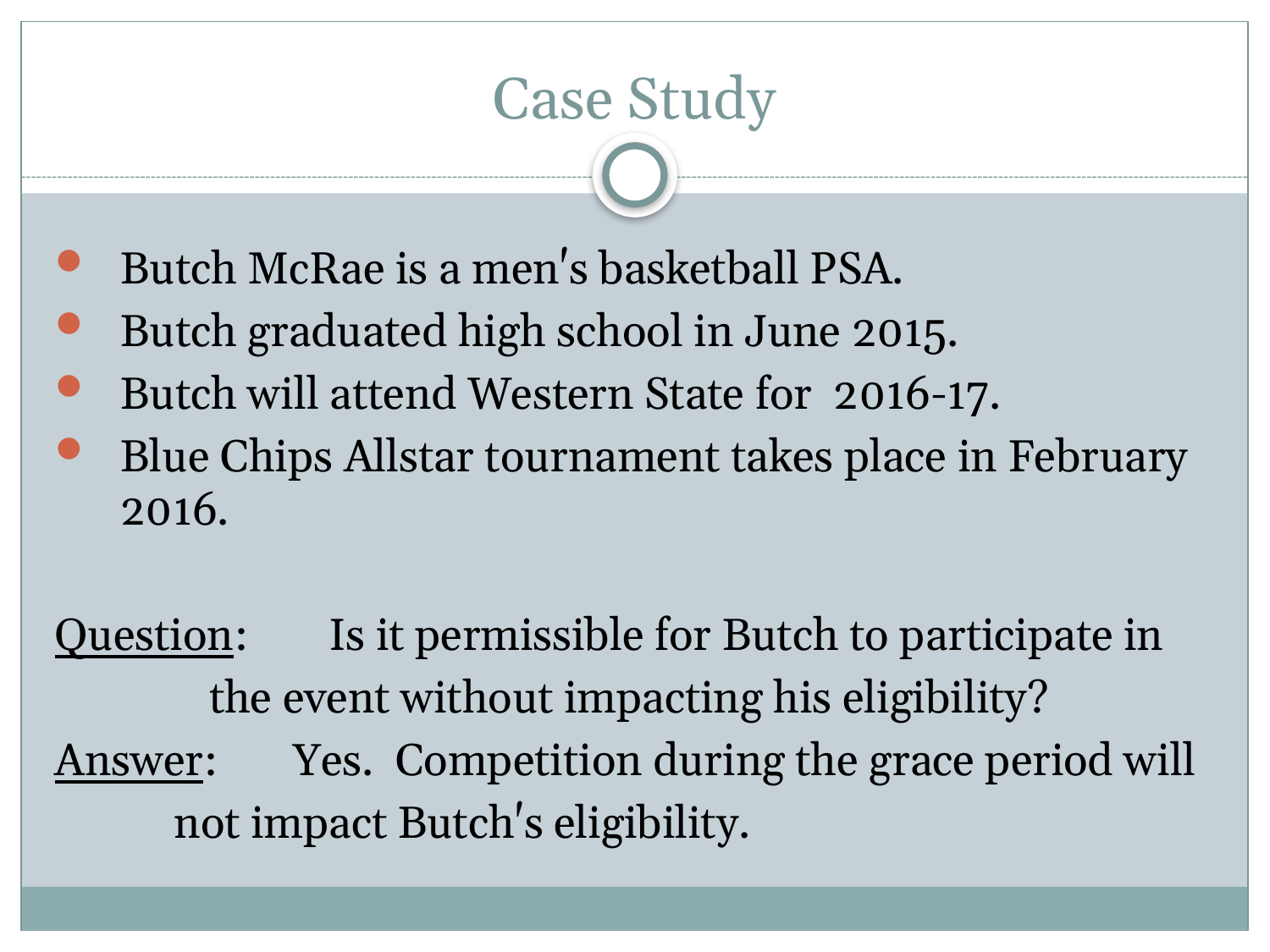

# Case Study
Butch McRae is a men's basketball PSA.
Butch graduated high school in June 2015.
Butch will attend Western State for  2016-17.
Blue Chips Allstar tournament takes place in February 2016.

Question:	Is it permissible for Butch to participate in
		the event without impacting his eligibility?
Answer: 	Yes.  Competition during the grace period will
		not impact Butch's eligibility.